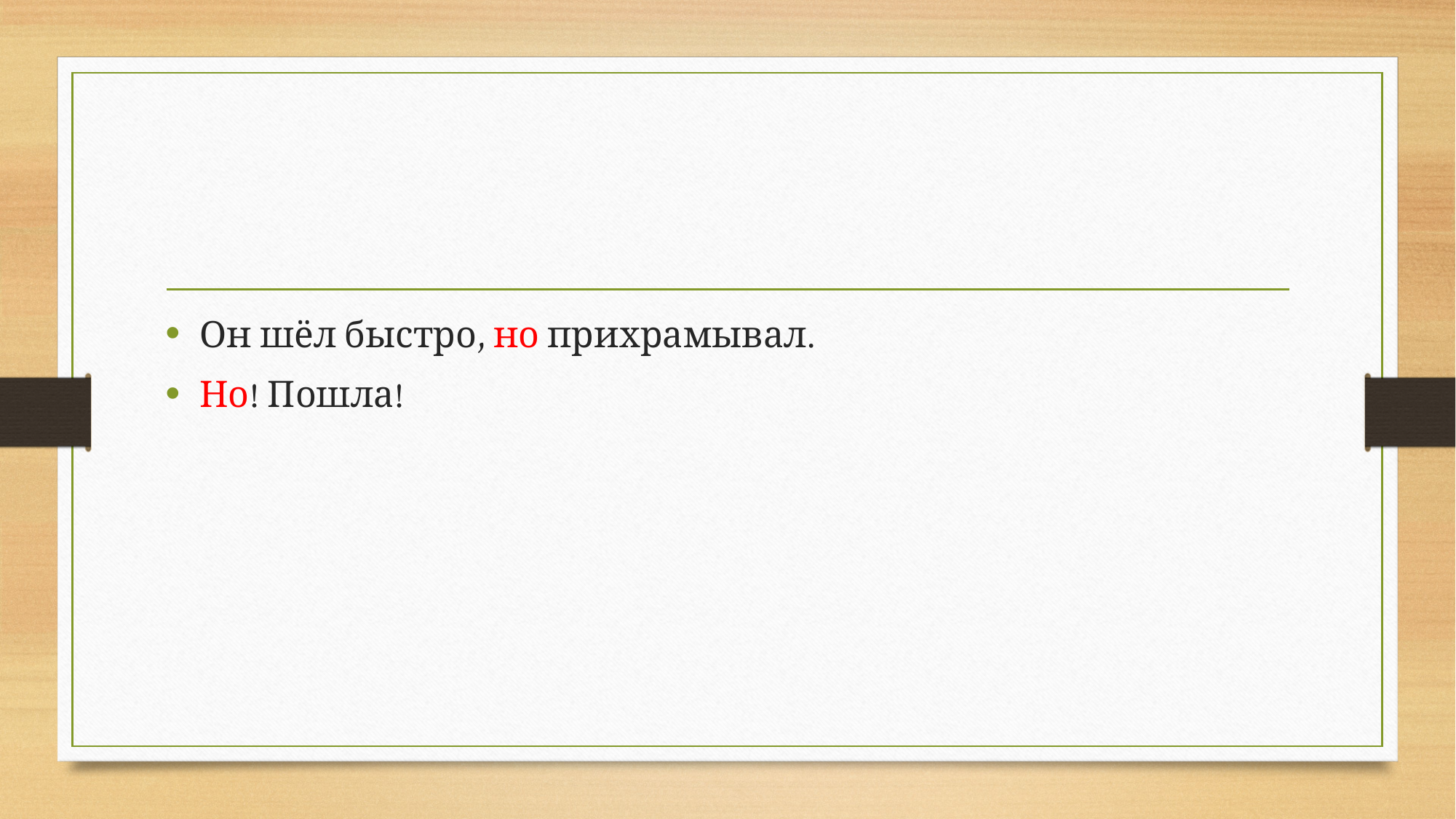

Он шёл быстро, но прихрамывал.
Но! Пошла!